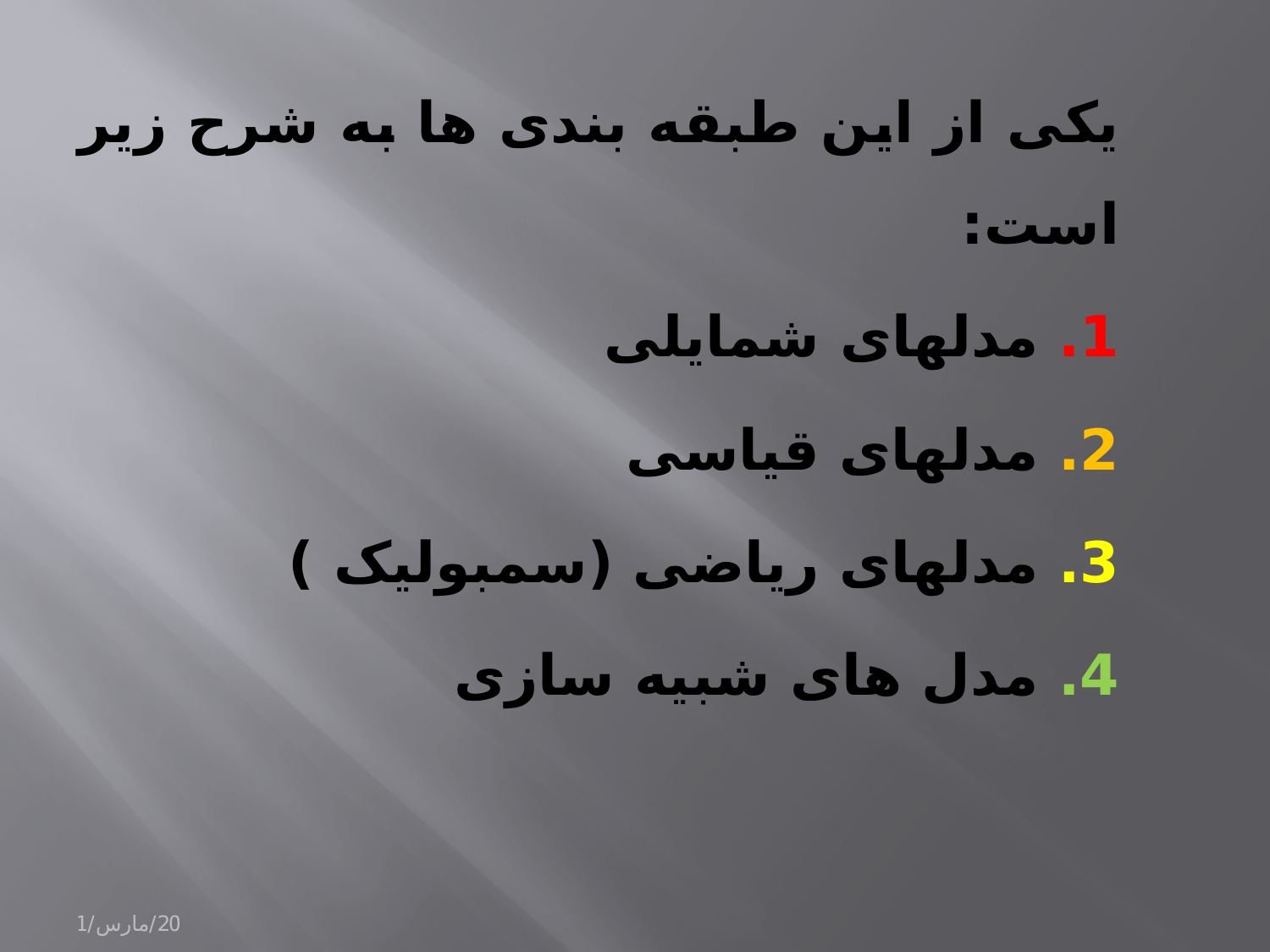

یکی از این طبقه بندی ها به شرح زیر است:
1. مدل­های شمایلی
2. مدل­های قیاسی
3. مدل­های ریاضی (سمبولیک )
4. مدل های شبیه سازی

20/مارس/1